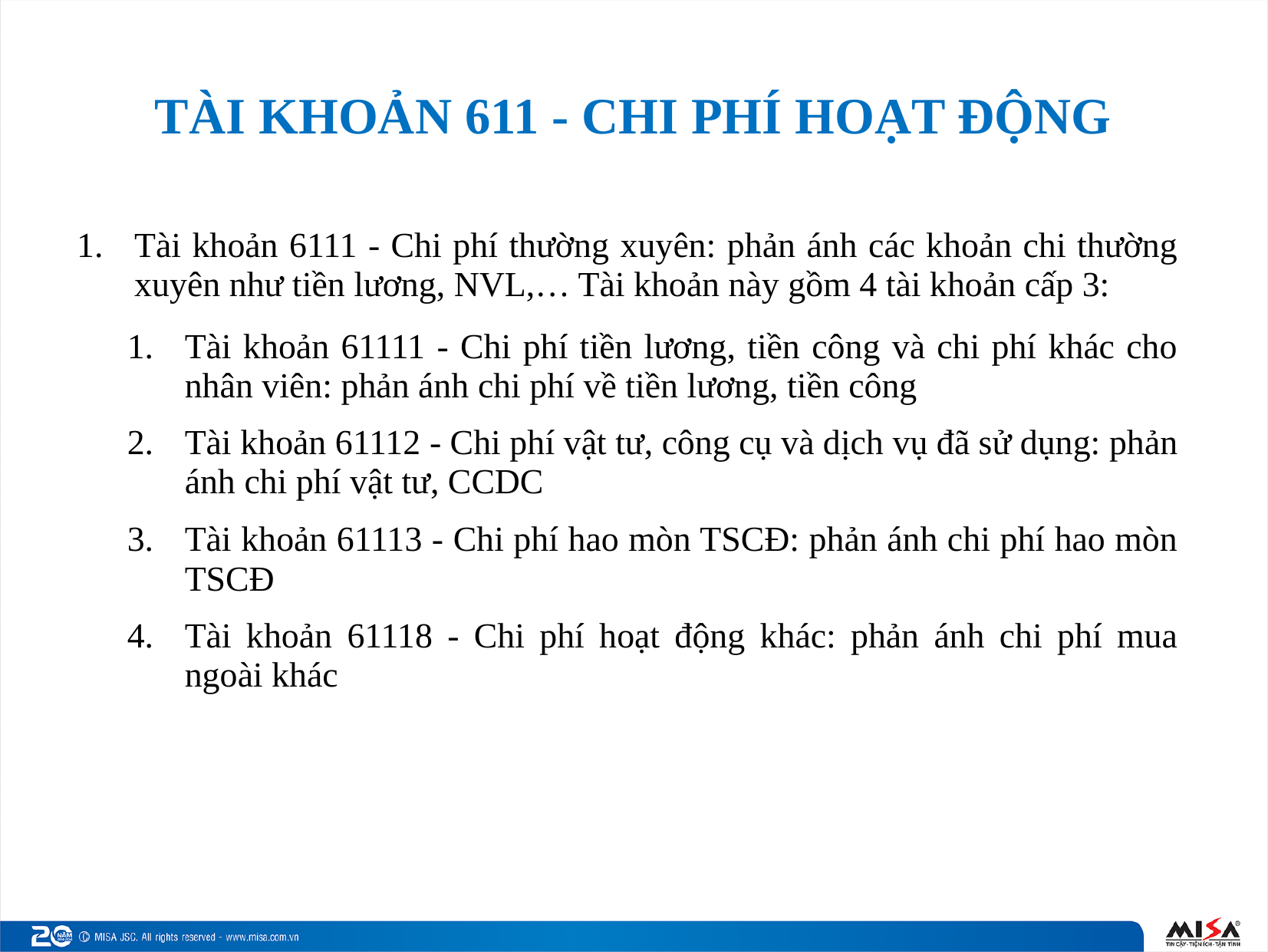

# TÀI KHOẢN 611 - CHI PHÍ HOẠT ĐỘNG
Tài khoản 6111 - Chi phí thường xuyên: phản ánh các khoản chi thường xuyên như tiền lương, NVL,… Tài khoản này gồm 4 tài khoản cấp 3:
Tài khoản 61111 - Chi phí tiền lương, tiền công và chi phí khác cho nhân viên: phản ánh chi phí về tiền lương, tiền công
Tài khoản 61112 - Chi phí vật tư, công cụ và dịch vụ đã sử dụng: phản ánh chi phí vật tư, CCDC
Tài khoản 61113 - Chi phí hao mòn TSCĐ: phản ánh chi phí hao mòn TSCĐ
Tài khoản 61118 - Chi phí hoạt động khác: phản ánh chi phí mua ngoài khác